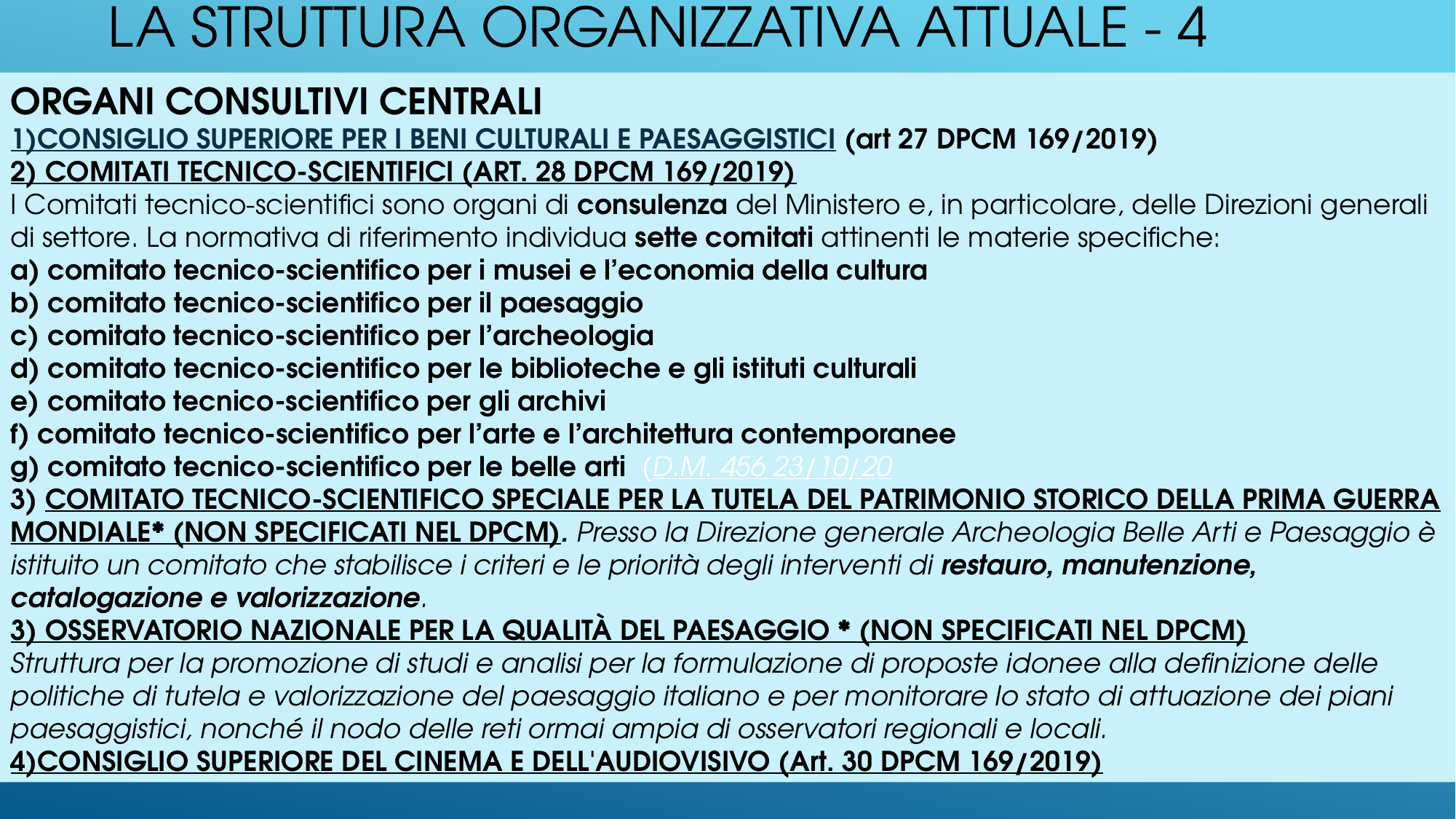

# LA STRUTTURA ORGANIZZATIVA ATTUALE - 4
Organi consultivi centrali
1)CONSIGLIO SUPERIORE PER I BENI CULTURALI E PAESAGGISTICI (art 27 DPCM 169/2019)
2) Comitati tecnico-scientifici (art. 28 dpcm 169/2019)
I Comitati tecnico-scientifici sono organi di consulenza del Ministero e, in particolare, delle Direzioni generali di settore. La normativa di riferimento individua sette comitati attinenti le materie specifiche:
a) comitato tecnico-scientifico per i musei e l’economia della cultura 
b) comitato tecnico-scientifico per il paesaggio 
c) comitato tecnico-scientifico per l’archeologia  
d) comitato tecnico-scientifico per le biblioteche e gli istituti culturali 
e) comitato tecnico-scientifico per gli archivi  
f) comitato tecnico-scientifico per l’arte e l’architettura contemporanee  
g) comitato tecnico-scientifico per le belle arti  (D.M. 456 23/10/20
3) Comitato tecnico-scientifico speciale per la tutela del patrimonio storico della Prima Guerra Mondiale* (non specificati nel dpcm). Presso la Direzione generale Archeologia Belle Arti e Paesaggio è istituito un comitato che stabilisce i criteri e le priorità degli interventi di restauro, manutenzione, catalogazione e valorizzazione.
3) Osservatorio nazionale per la qualità del Paesaggio * (non specificati nel dpcm)
Struttura per la promozione di studi e analisi per la formulazione di proposte idonee alla definizione delle politiche di tutela e valorizzazione del paesaggio italiano e per monitorare lo stato di attuazione dei piani paesaggistici, nonché il nodo delle reti ormai ampia di osservatori regionali e locali.
4)CONSIGLIO SUPERIORE DEL CINEMA E DELL'AUDIOVISIVO (Art. 30 DPCM 169/2019)